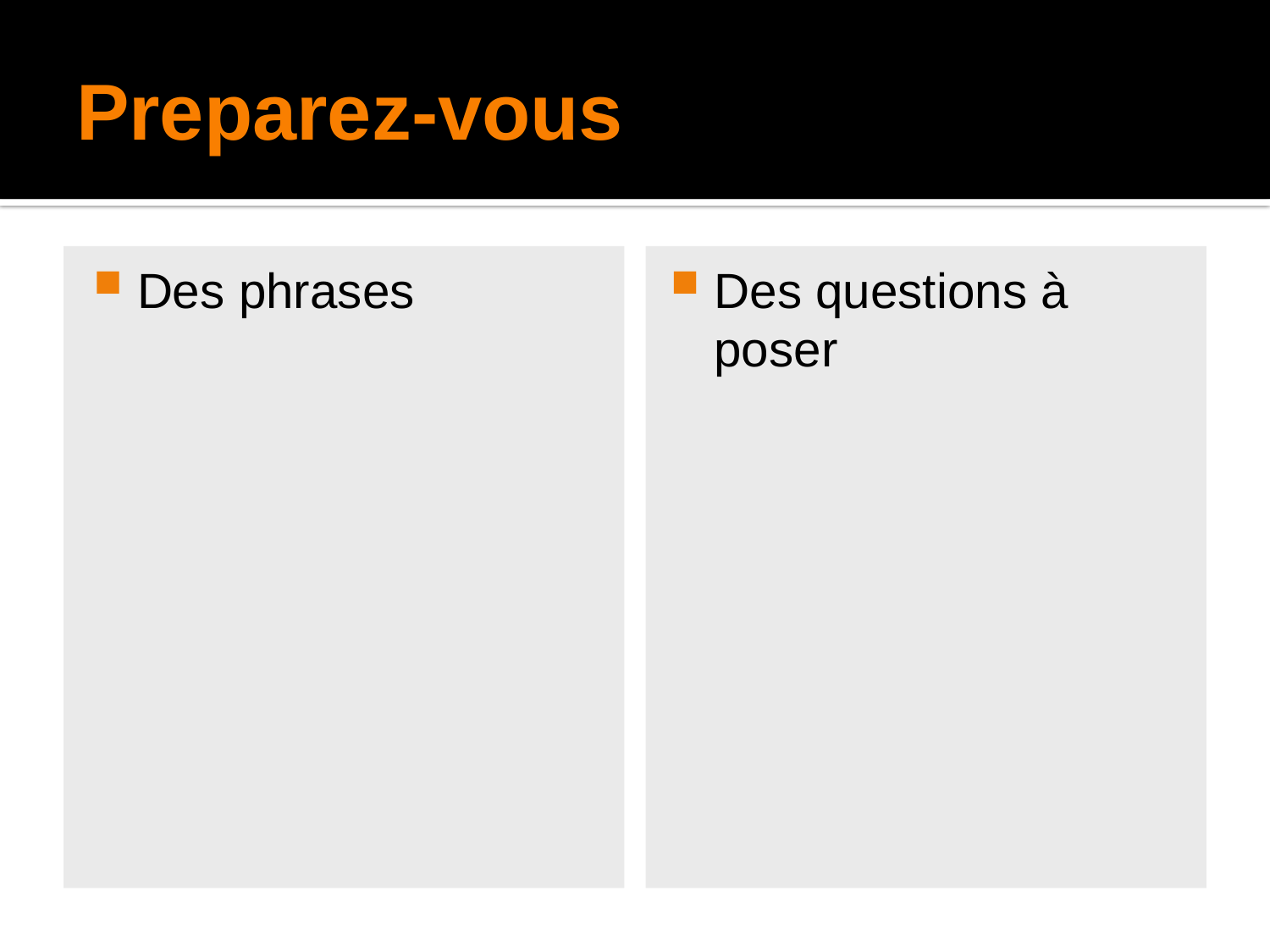

# Preparez-vous
Des phrases
Des questions à poser